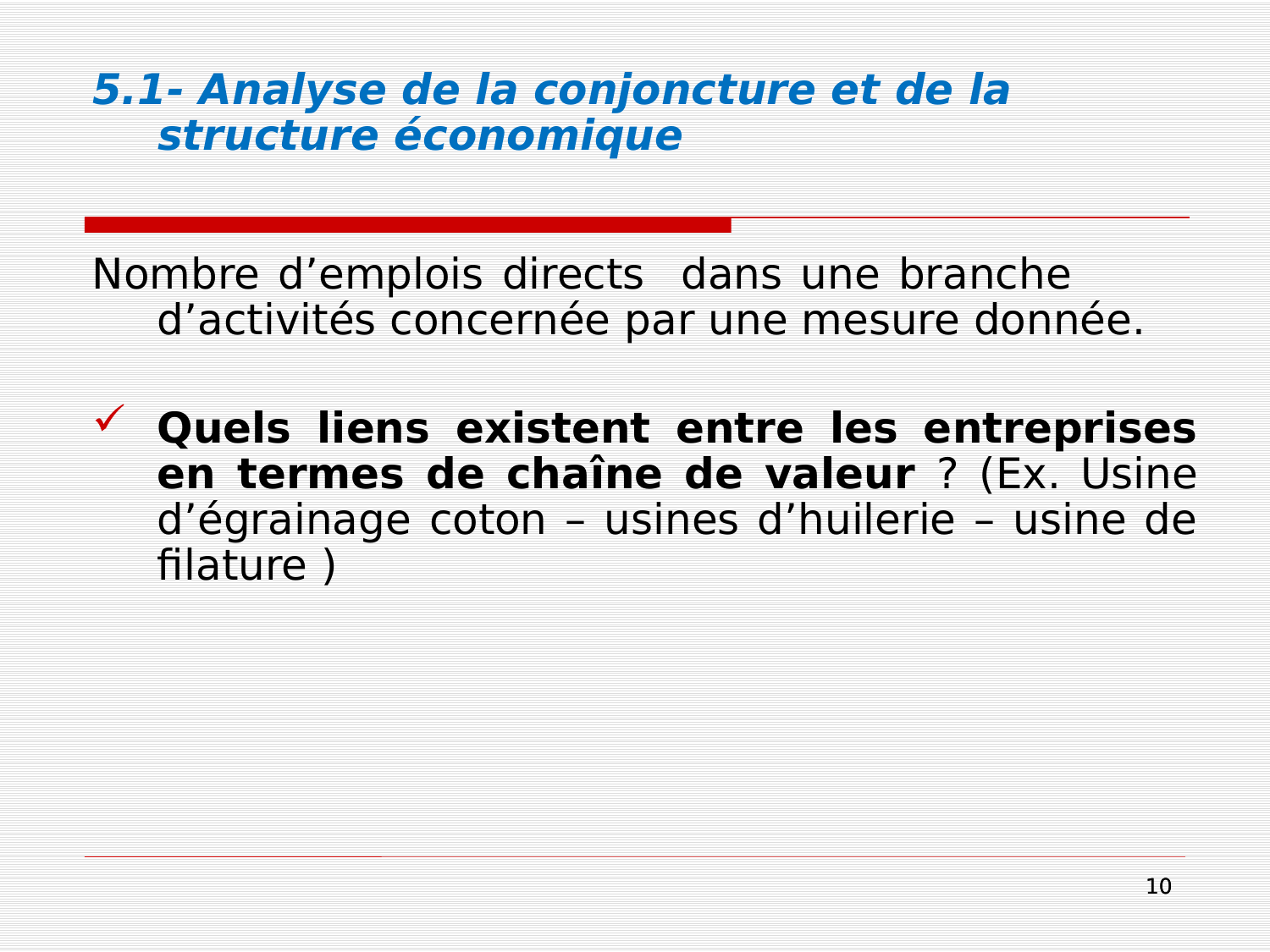

# 5.1- Analyse de la conjoncture et de la structure économique
Nombre d’emplois directs  dans une branche        d’activités concernée par une mesure donnée.

Quels liens existent entre les entreprises en termes de chaîne de valeur ? (Ex. Usine d’égrainage coton – usines d’huilerie – usine de filature )

10
10